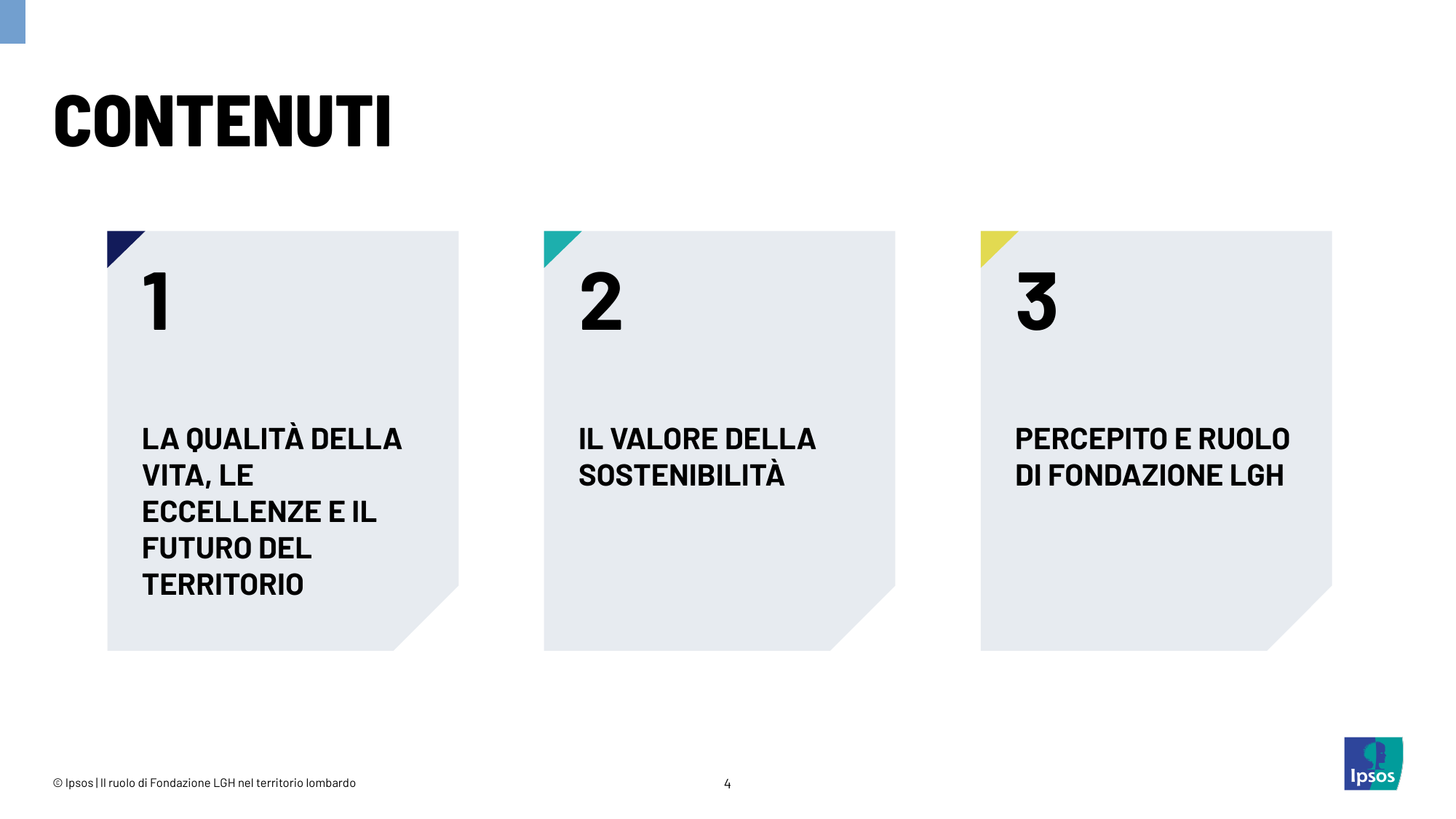

# Contenuti

1

La qualità della vita, le eccellenze e il futuro del territorio
2

IL VALORE DELLA SOSTENIBILITà
3

Percepito e ruolo di fondazione lgh